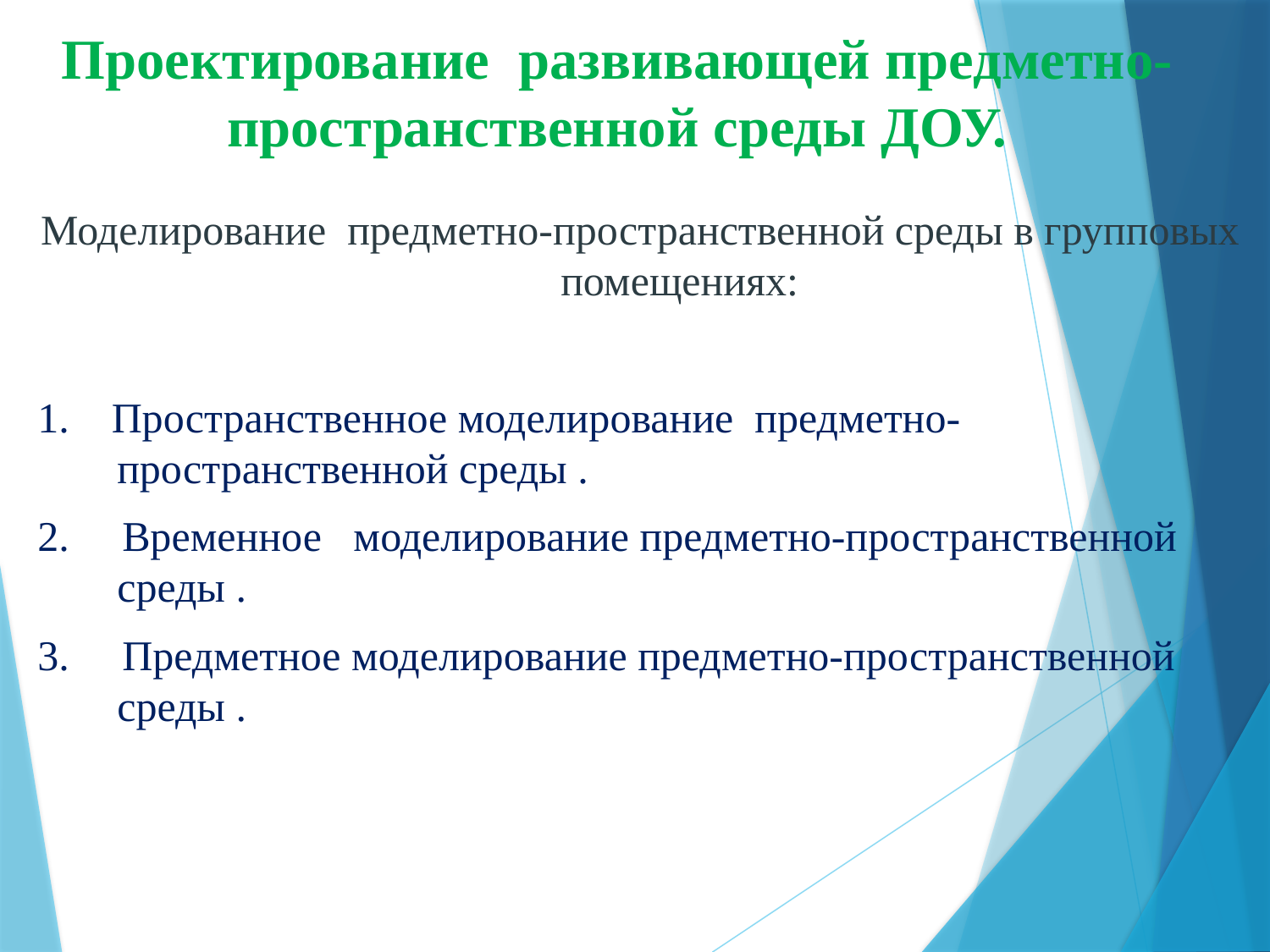

# Проектирование  развивающей предметно-пространственной среды ДОУ.
Моделирование  предметно-пространственной среды в групповых помещениях:

1.    Пространственное моделирование  предметно-пространственной среды .
2.     Временное   моделирование предметно-пространственной среды .
3.     Предметное моделирование предметно-пространственной среды .